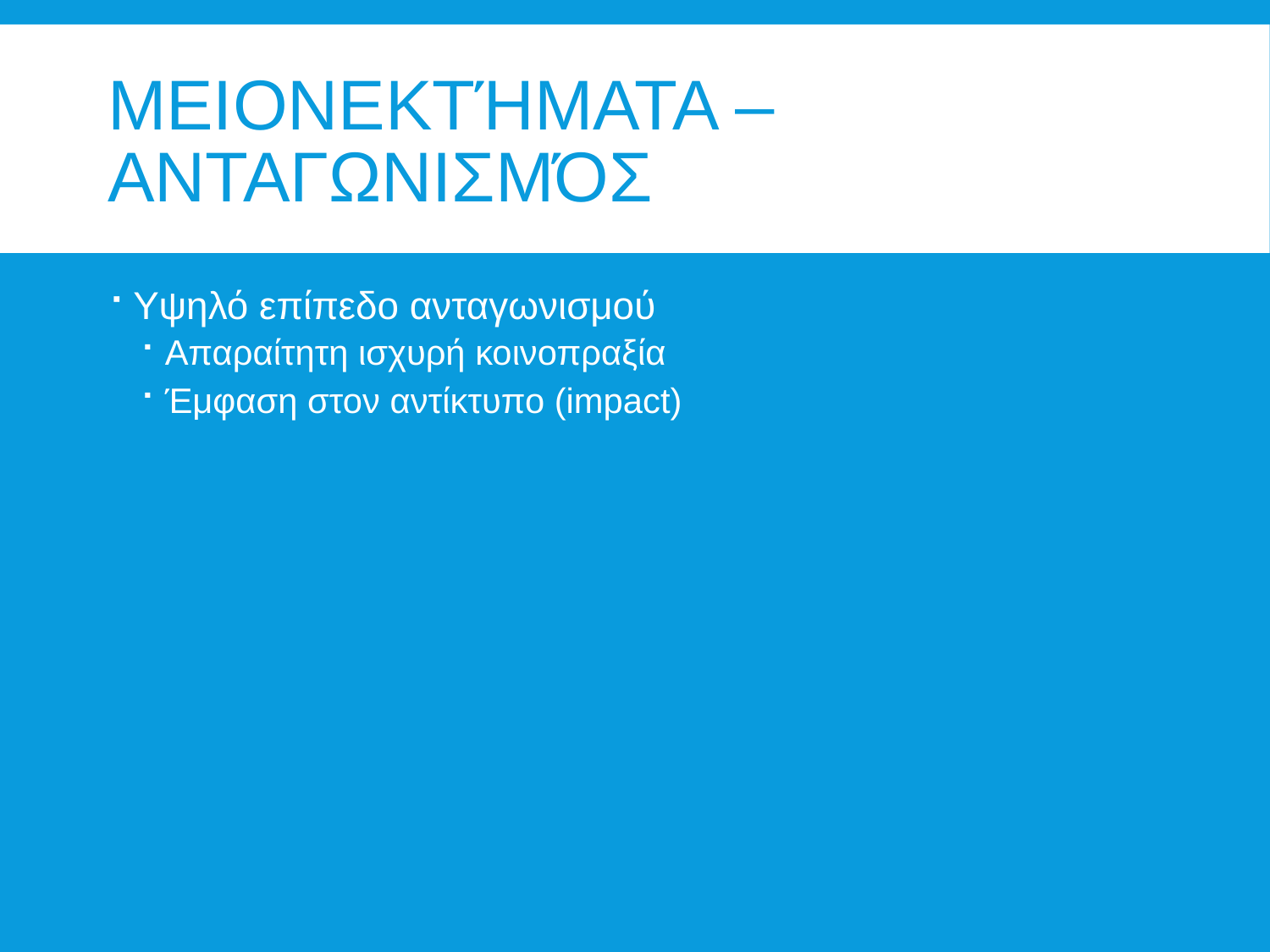

# Μειονεκτήματα – Ανταγωνισμός
Υψηλό επίπεδο ανταγωνισμού
Απαραίτητη ισχυρή κοινοπραξία
Έμφαση στον αντίκτυπο (impact)